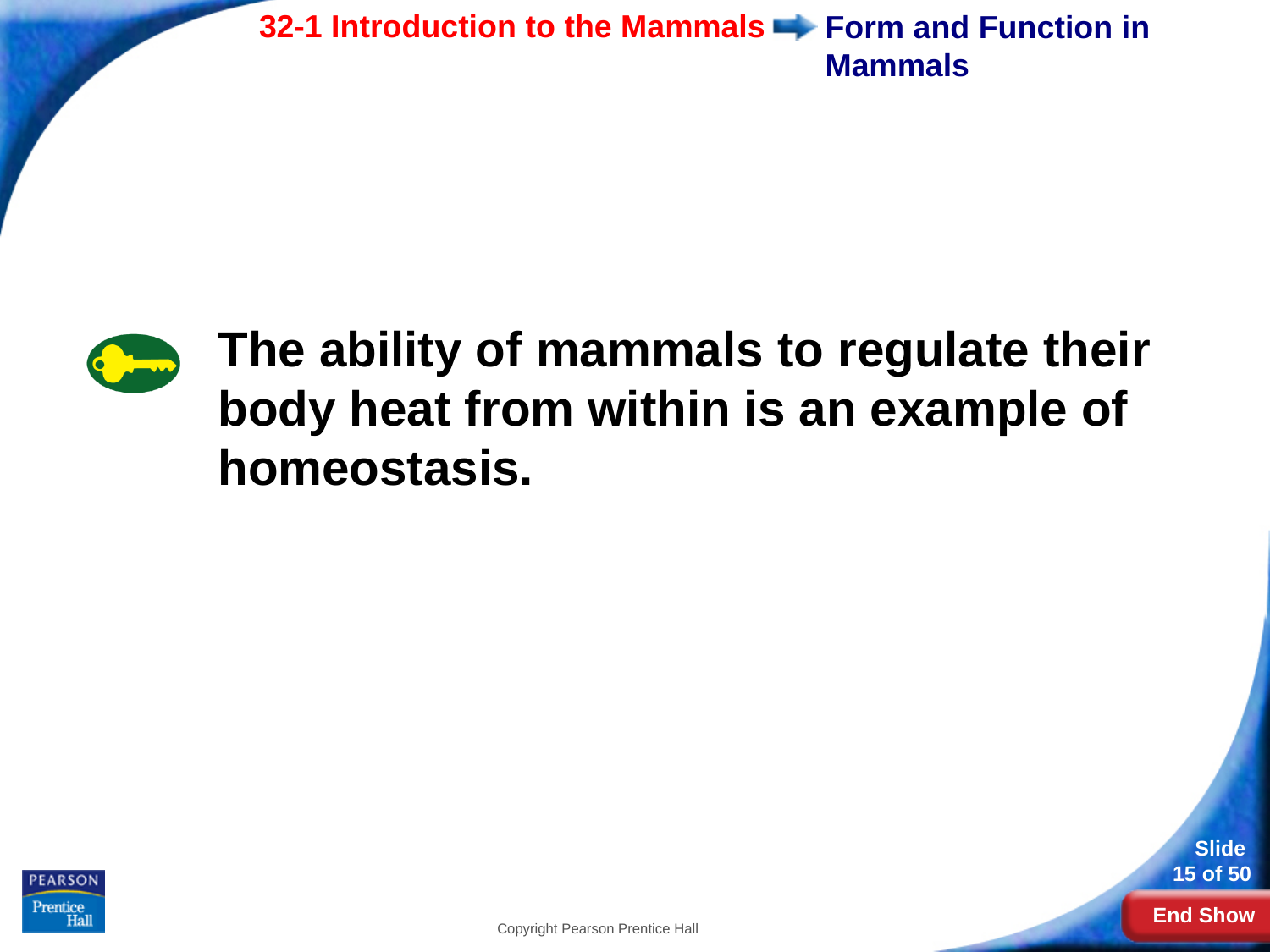

# Form and Function in Mammals

The ability of mammals to regulate their body heat from within is an example of homeostasis.
Copyright Pearson Prentice Hall